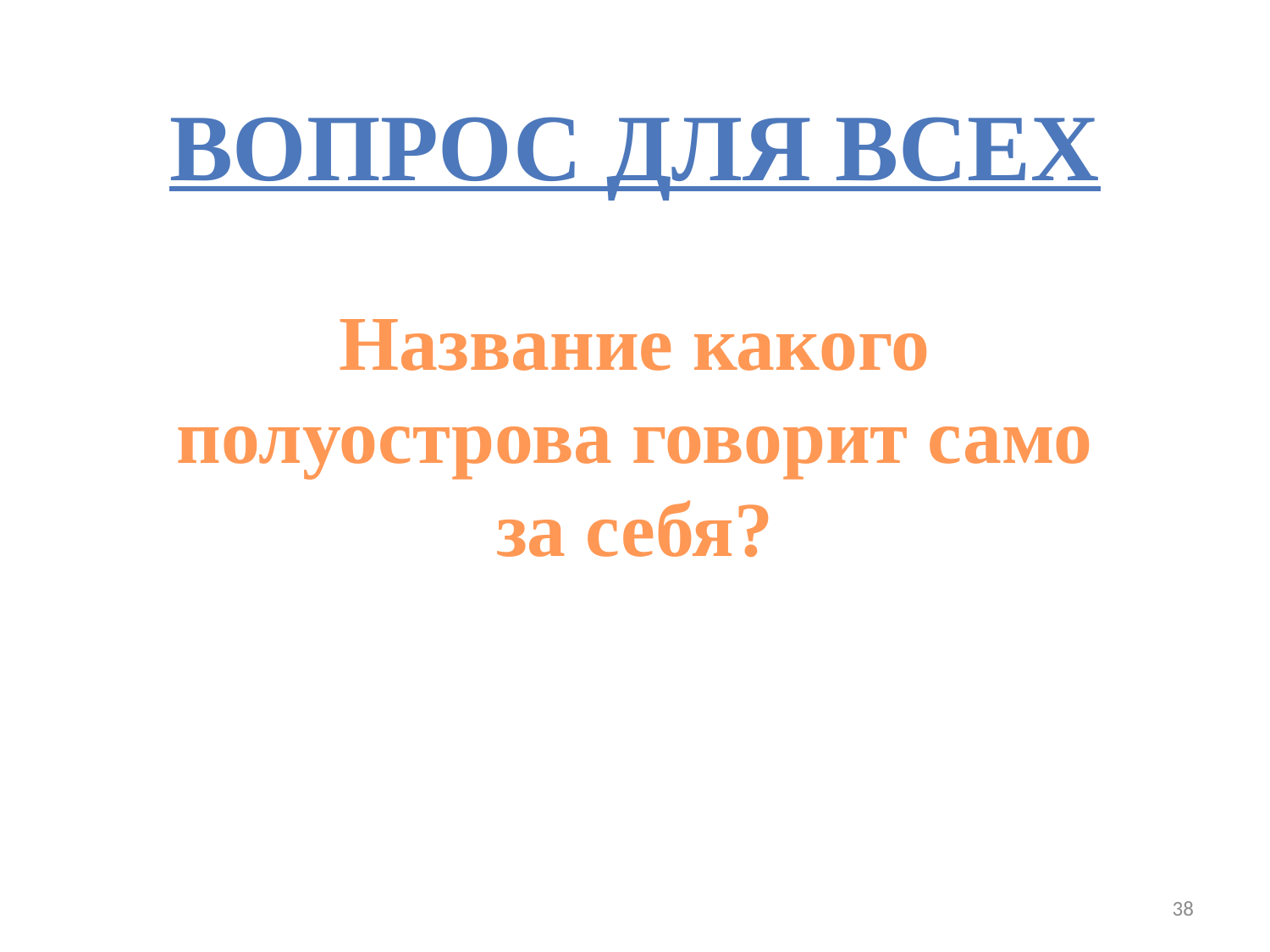

Вопрос для всех

Название какого полуострова говорит само за себя?
38